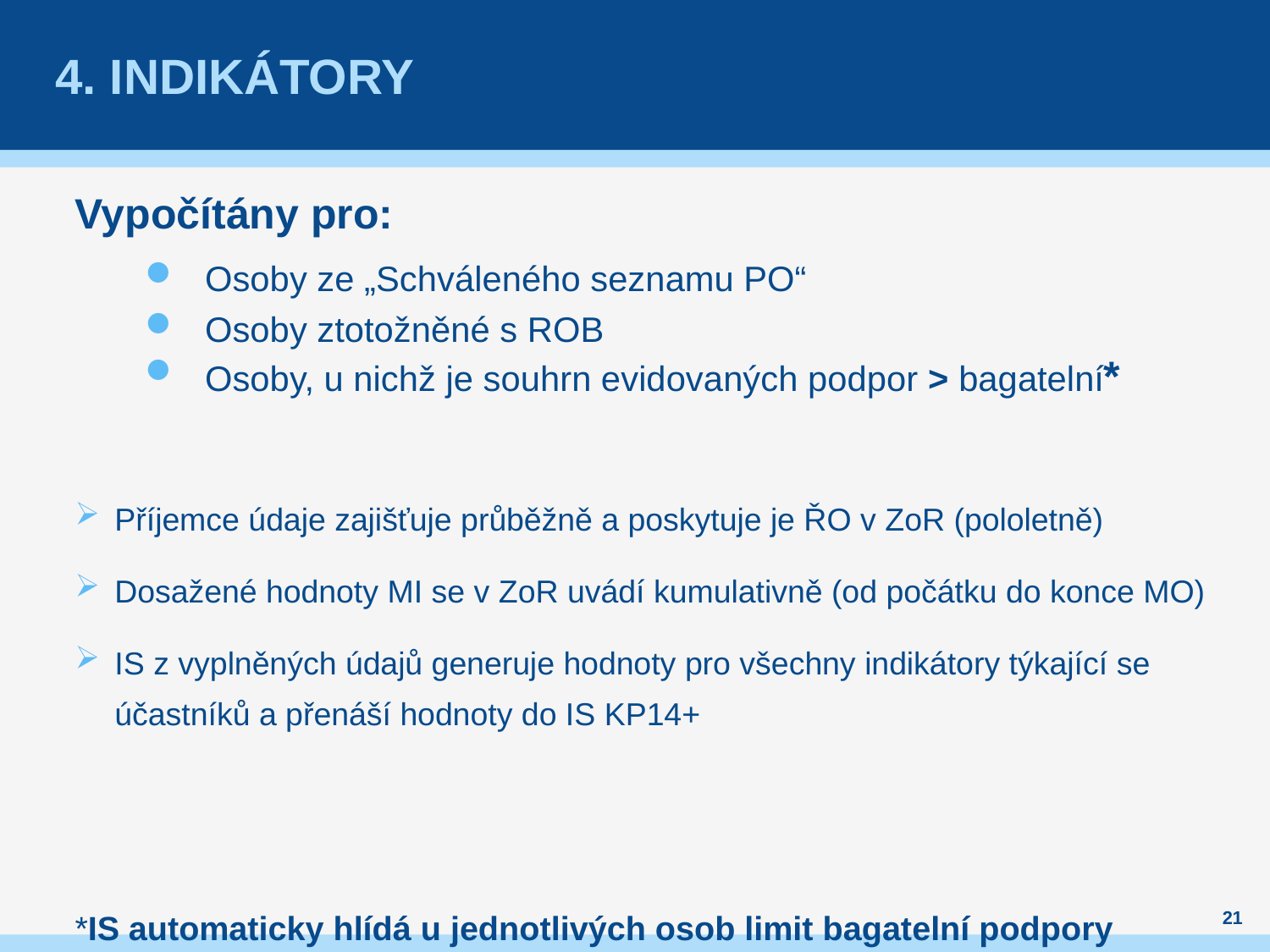

# 4. indikátory
Vypočítány pro:
Osoby ze „Schváleného seznamu PO“
Osoby ztotožněné s ROB
Osoby, u nichž je souhrn evidovaných podpor > bagatelní*

Příjemce údaje zajišťuje průběžně a poskytuje je ŘO v ZoR (pololetně)
Dosažené hodnoty MI se v ZoR uvádí kumulativně (od počátku do konce MO)
IS z vyplněných údajů generuje hodnoty pro všechny indikátory týkající se účastníků a přenáší hodnoty do IS KP14+

*IS automaticky hlídá u jednotlivých osob limit bagatelní podpory

21